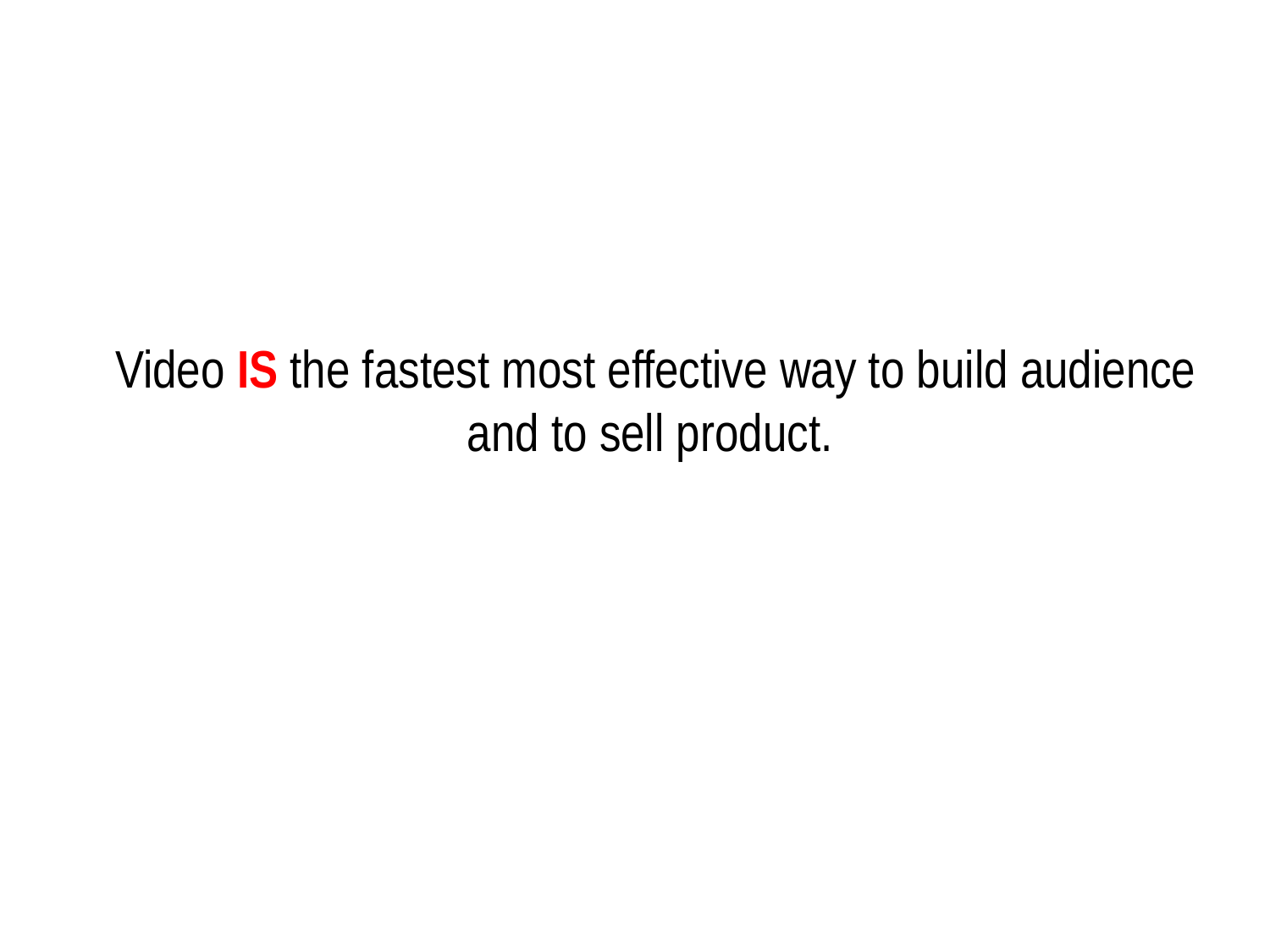

# Video IS the fastest most effective way to build audience and to sell product.